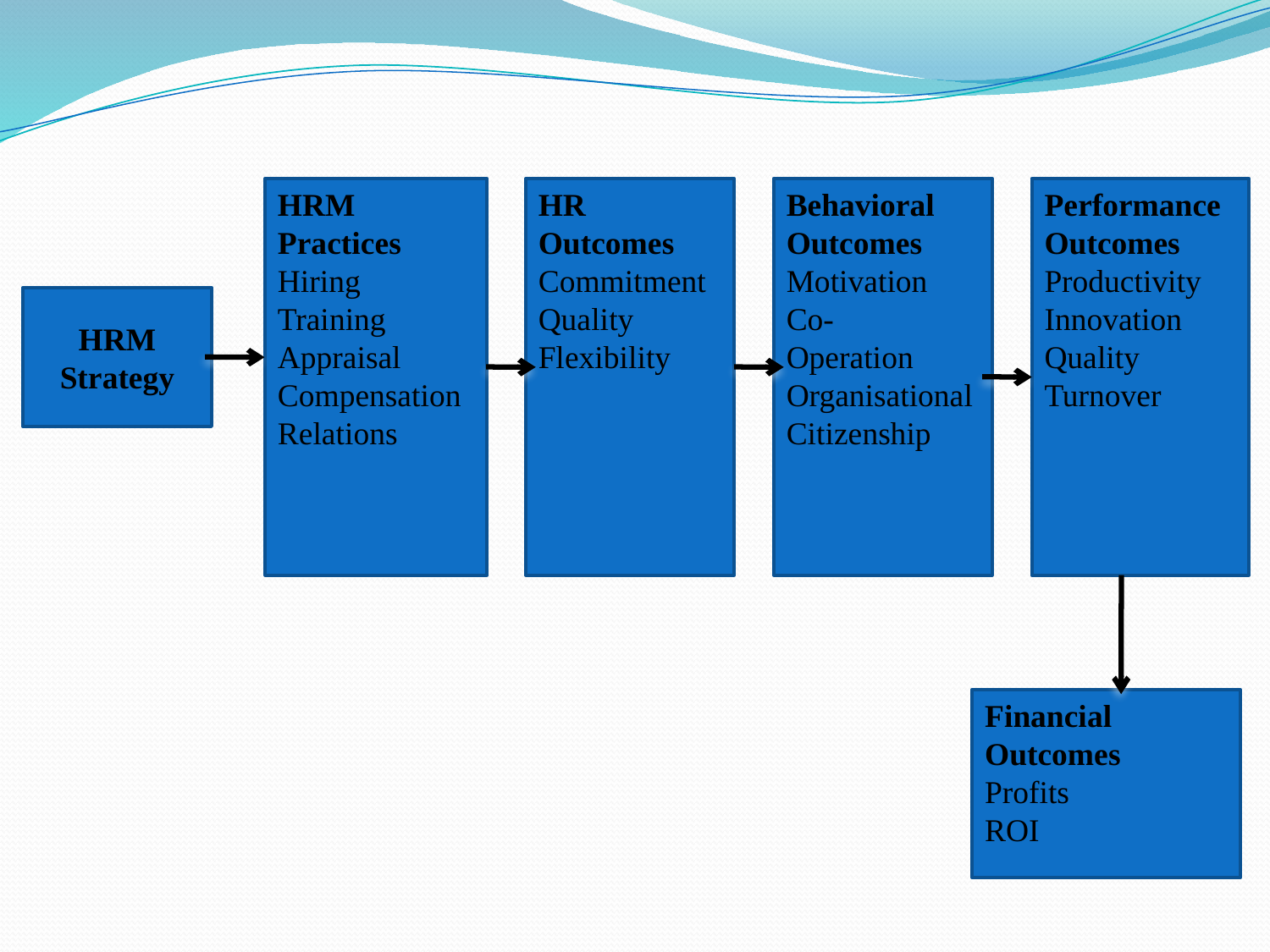

HRM Practices
Hiring
Training
Appraisal
Compensation
Relations
HR Outcomes
Commitment
Quality
Flexibility
Behavioral Outcomes
Motivation
Co-
Operation
Organisational Citizenship
Performance Outcomes
Productivity
Innovation
Quality
Turnover
HRM Strategy
Financial Outcomes
Profits
ROI